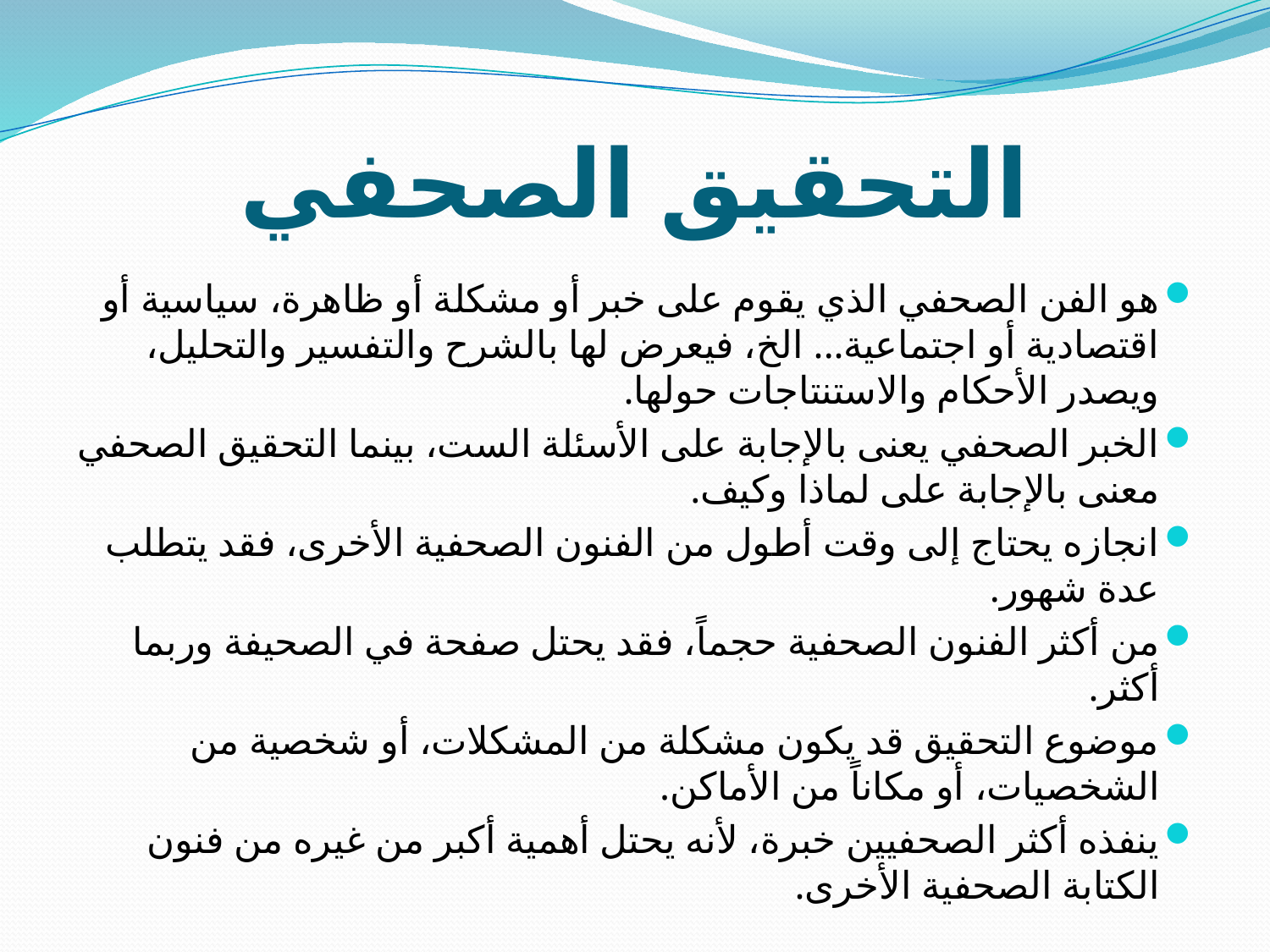

# التحقيق الصحفي
هو الفن الصحفي الذي يقوم على خبر أو مشكلة أو ظاهرة، سياسية أو اقتصادية أو اجتماعية... الخ، فيعرض لها بالشرح والتفسير والتحليل، ويصدر الأحكام والاستنتاجات حولها.
الخبر الصحفي يعنى بالإجابة على الأسئلة الست، بينما التحقيق الصحفي معنى بالإجابة على لماذا وكيف.
انجازه يحتاج إلى وقت أطول من الفنون الصحفية الأخرى، فقد يتطلب عدة شهور.
من أكثر الفنون الصحفية حجماً، فقد يحتل صفحة في الصحيفة وربما أكثر.
موضوع التحقيق قد يكون مشكلة من المشكلات، أو شخصية من الشخصيات، أو مكاناً من الأماكن.
ينفذه أكثر الصحفيين خبرة، لأنه يحتل أهمية أكبر من غيره من فنون الكتابة الصحفية الأخرى.